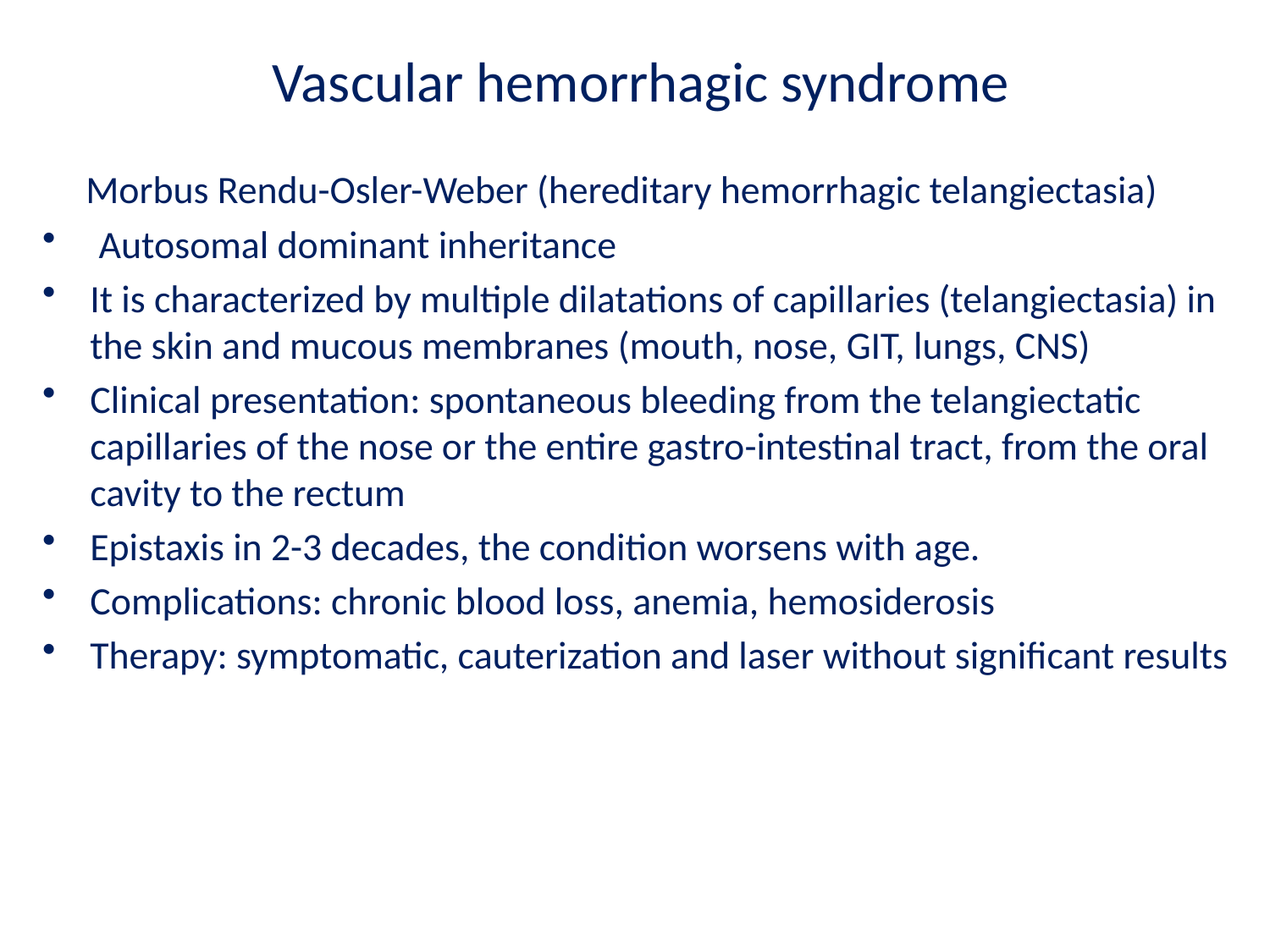

# Vascular hemorrhagic syndrome
     Morbus Rendu-Osler-Weber (hereditary hemorrhagic telangiectasia)
 Autosomal dominant inheritance
It is characterized by multiple dilatations of capillaries (telangiectasia) in the skin and mucous membranes (mouth, nose, GIT, lungs, CNS)
Clinical presentation: spontaneous bleeding from the telangiectatic capillaries of the nose or the entire gastro-intestinal tract, from the oral cavity to the rectum
Epistaxis in 2-3 decades, the condition worsens with age.
Complications: chronic blood loss, anemia, hemosiderosis
Therapy: symptomatic, cauterization and laser without significant results